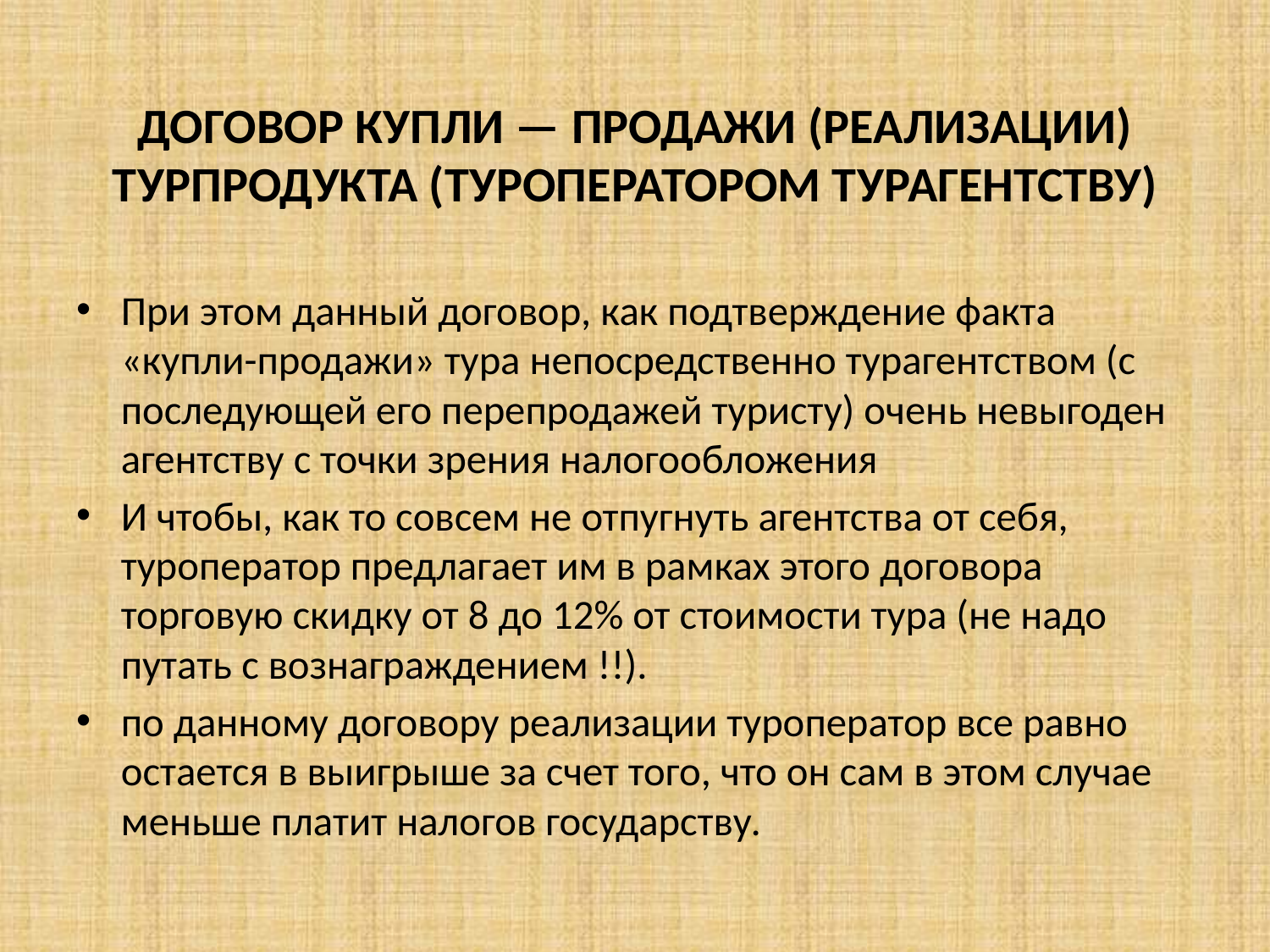

# ДОГОВОР КУПЛИ — ПРОДАЖИ (РЕАЛИЗАЦИИ) ТУРПРОДУКТА (ТУРОПЕРАТОРОМ ТУРАГЕНТСТВУ)
При этом данный договор, как подтверждение факта «купли-продажи» тура непосредственно турагентством (с последующей его перепродажей туристу) очень невыгоден агентству с точки зрения налогообложения
И чтобы, как то совсем не отпугнуть агентства от себя, туроператор предлагает им в рамках этого договора торговую скидку от 8 до 12% от стоимости тура (не надо путать с вознаграждением !!).
по данному договору реализации туроператор все равно остается в выигрыше за счет того, что он сам в этом случае меньше платит налогов государству.